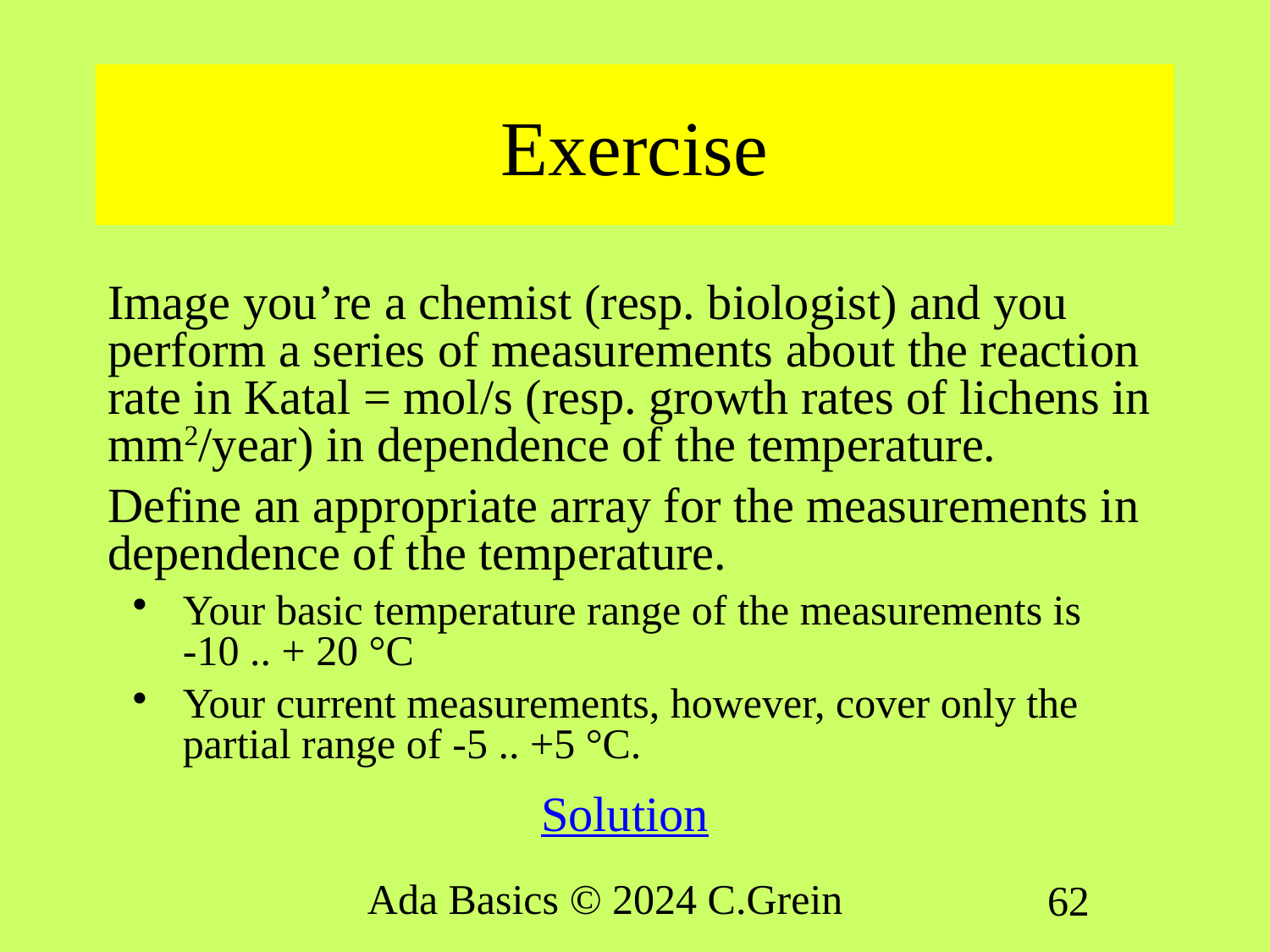

# Exercise
Image you’re a chemist (resp. biologist) and you perform a series of measurements about the reaction rate in Katal = mol/s (resp. growth rates of lichens in mm2/year) in dependence of the temperature.
Define an appropriate array for the measurements in dependence of the temperature.
Your basic temperature range of the measurements is
-10 .. + 20 °C
Your current measurements, however, cover only the partial range of -5 .. +5 °C.
Solution
Ada Basics © 2024 C.Grein
62